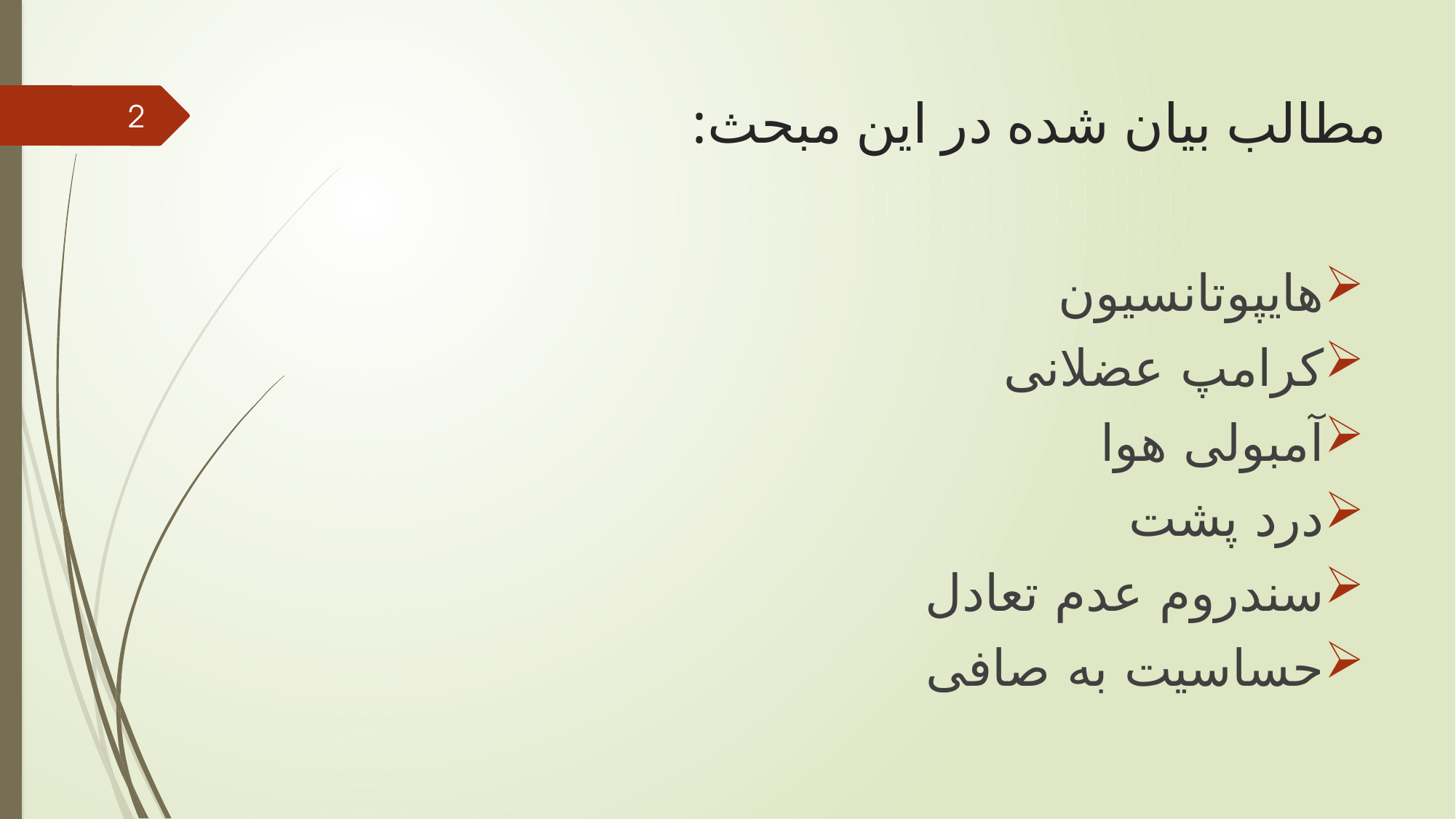

# مطالب بیان شده در این مبحث:
2
هایپوتانسیون
کرامپ عضلانی
آمبولی هوا
درد پشت
سندروم عدم تعادل
حساسیت به صافی